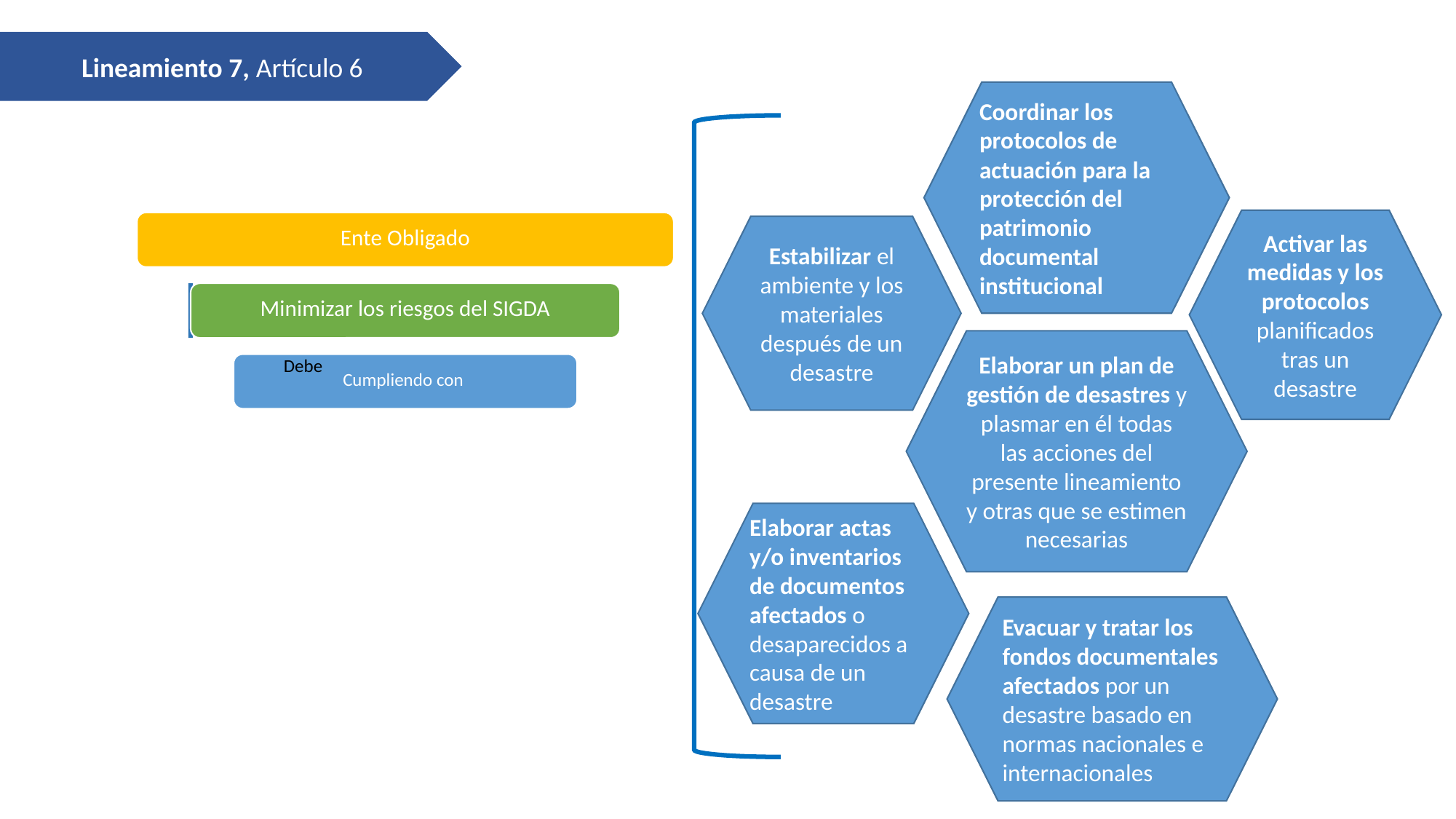

Lineamiento 7, Artículo 6

Coordinar los protocolos de actuación para la protección del patrimonio documental institucional

Activar las medidas y los protocolos planificados tras un desastre
Ente Obligado
Minimizar los riesgos del SIGDA
Cumpliendo con
Estabilizar el ambiente y los materiales después de un desastre
Elaborar un plan de gestión de desastres y plasmar en él todas las acciones del presente lineamiento y otras que se estimen necesarias
Debe
Elaborar actas y/o inventarios de documentos afectados o desaparecidos a causa de un desastre
Evacuar y tratar los fondos documentales afectados por un desastre basado en normas nacionales e internacionales